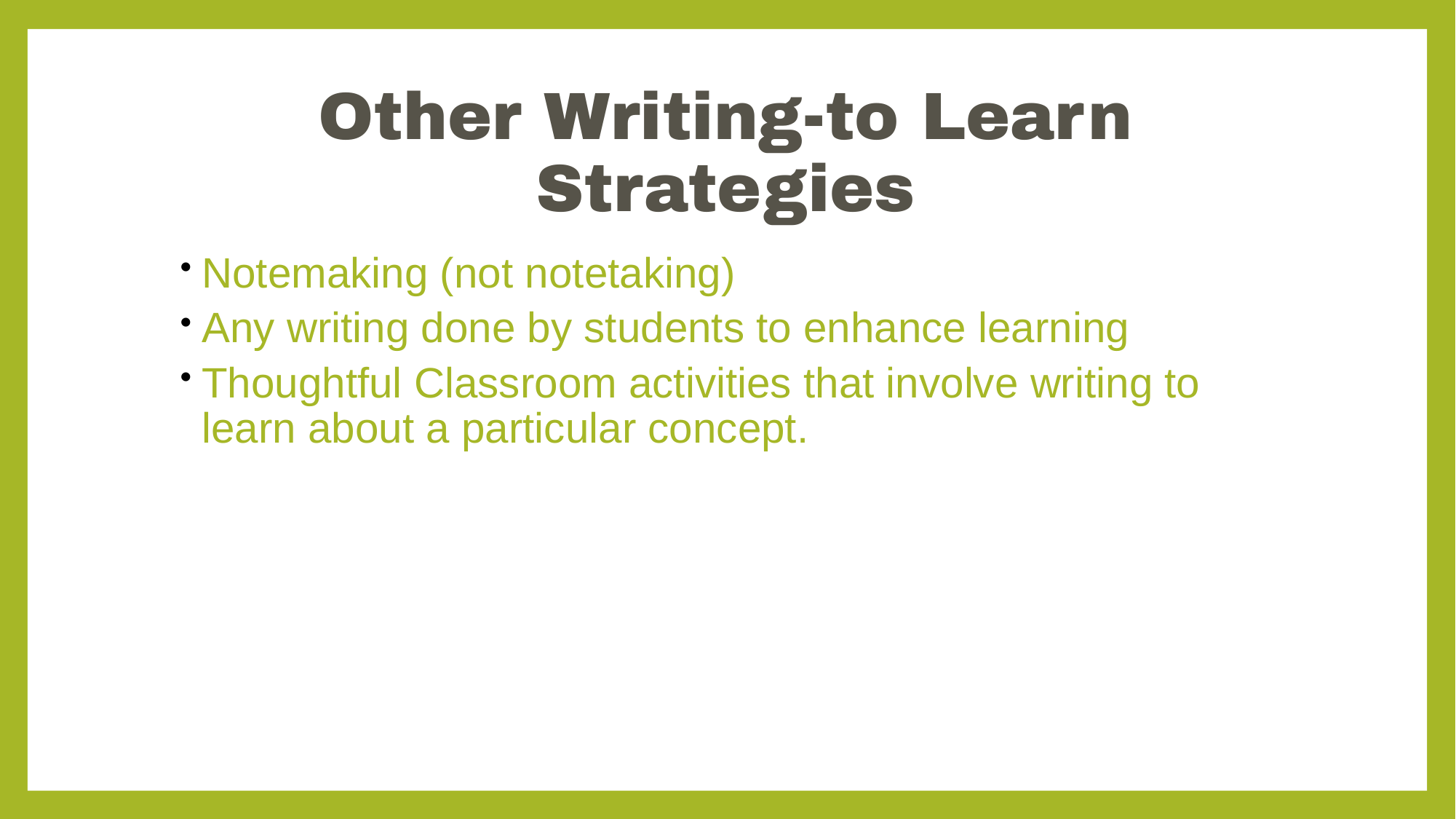

# Other Writing-to Learn Strategies
Notemaking (not notetaking)
Any writing done by students to enhance learning
Thoughtful Classroom activities that involve writing to learn about a particular concept.